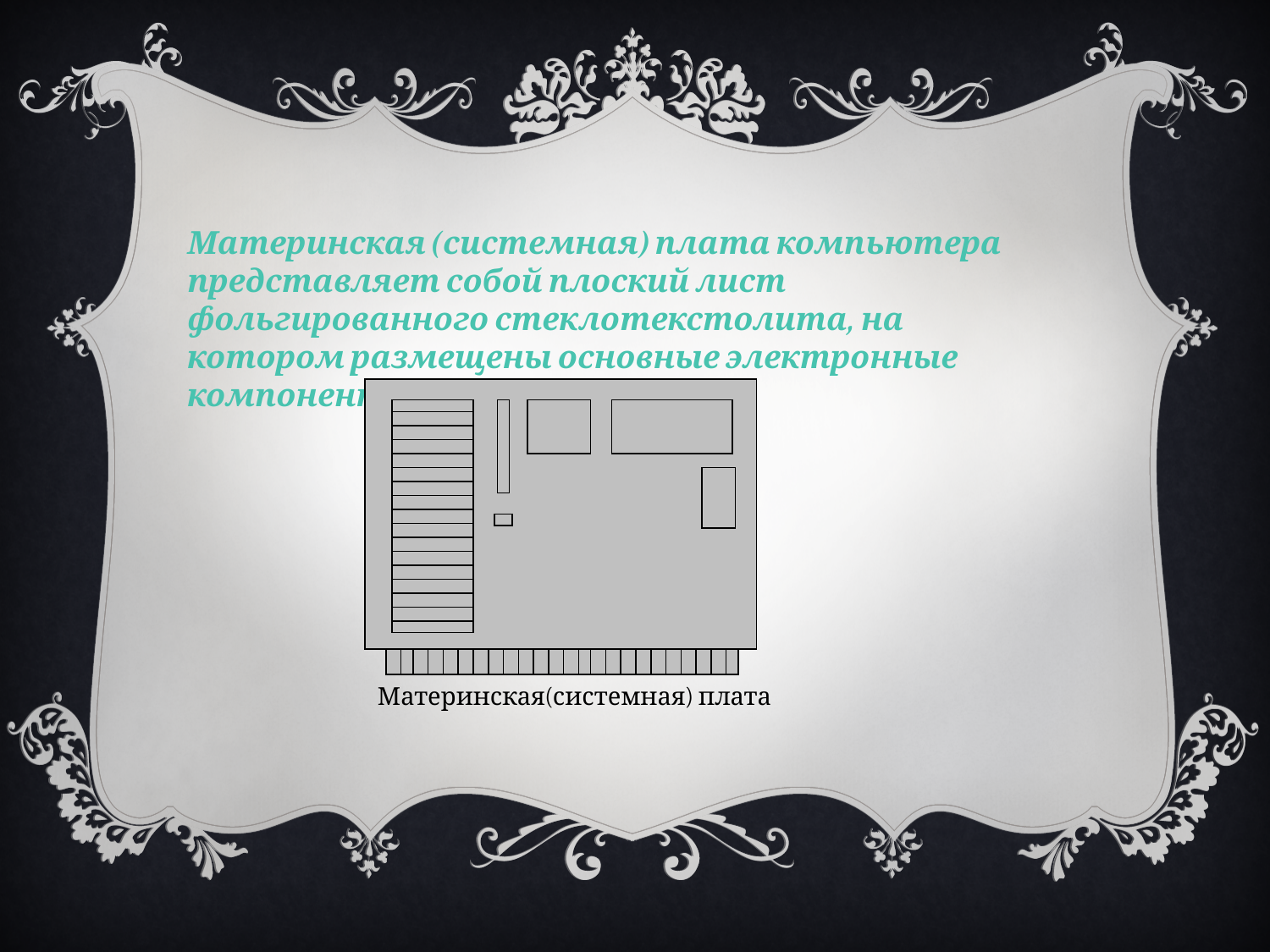

Материнская (системная) плата компьютера представляет собой плоский лист фольгированного стеклотекстолита, на котором размещены основные электронные компоненты .

Материнская(системная) плата